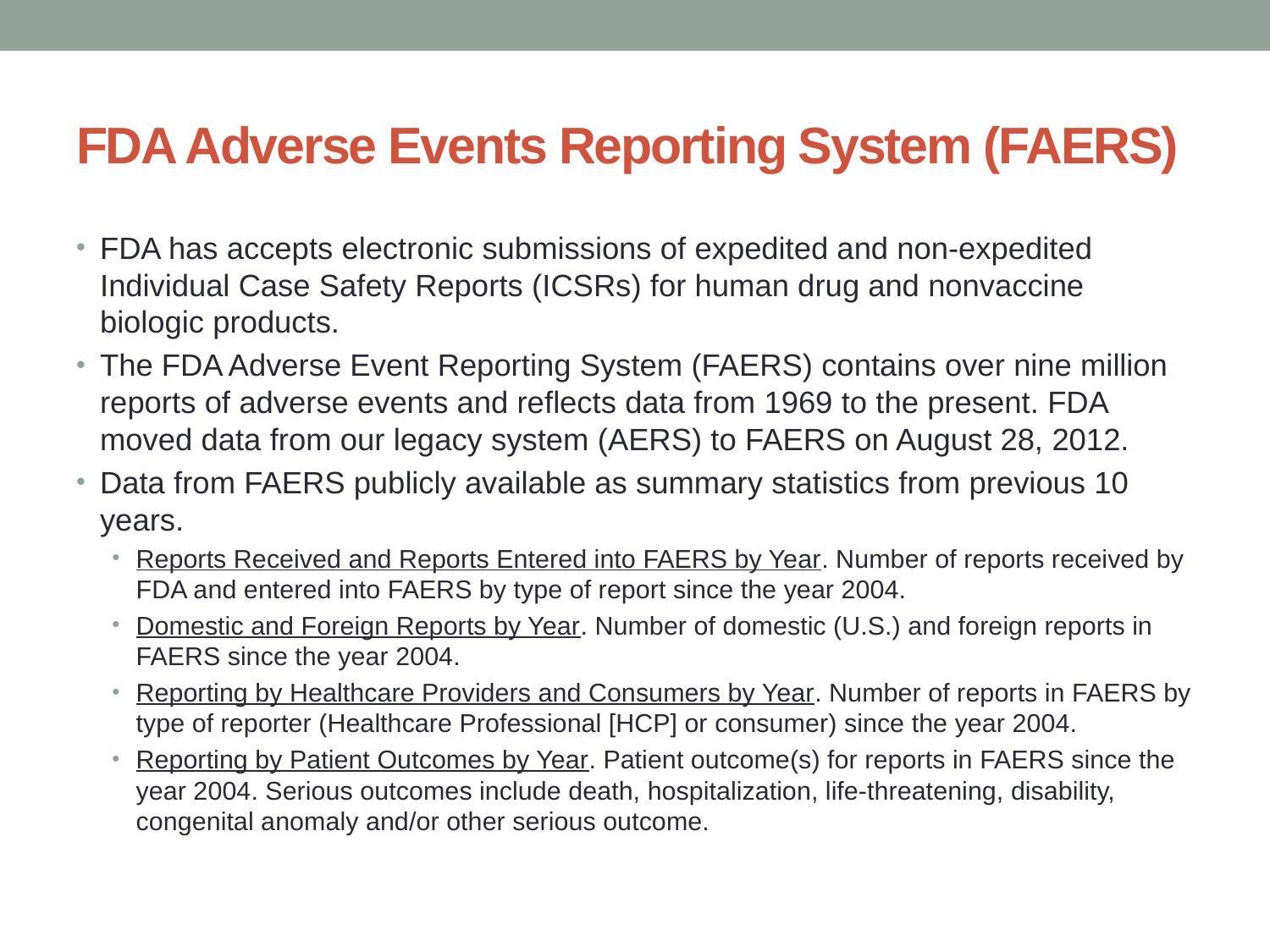

# FDA Adverse Events Reporting System (FAERS)
FDA has accepts electronic submissions of expedited and non-expedited Individual Case Safety Reports (ICSRs) for human drug and nonvaccine biologic products.
The FDA Adverse Event Reporting System (FAERS) contains over nine million reports of adverse events and reflects data from 1969 to the present. FDA moved data from our legacy system (AERS) to FAERS on August 28, 2012.
Data from FAERS publicly available as summary statistics from previous 10 years.
Reports Received and Reports Entered into FAERS by Year. Number of reports received by FDA and entered into FAERS by type of report since the year 2004.
Domestic and Foreign Reports by Year. Number of domestic (U.S.) and foreign reports in FAERS since the year 2004.
Reporting by Healthcare Providers and Consumers by Year. Number of reports in FAERS by type of reporter (Healthcare Professional [HCP] or consumer) since the year 2004.
Reporting by Patient Outcomes by Year. Patient outcome(s) for reports in FAERS since the year 2004. Serious outcomes include death, hospitalization, life-threatening, disability, congenital anomaly and/or other serious outcome.